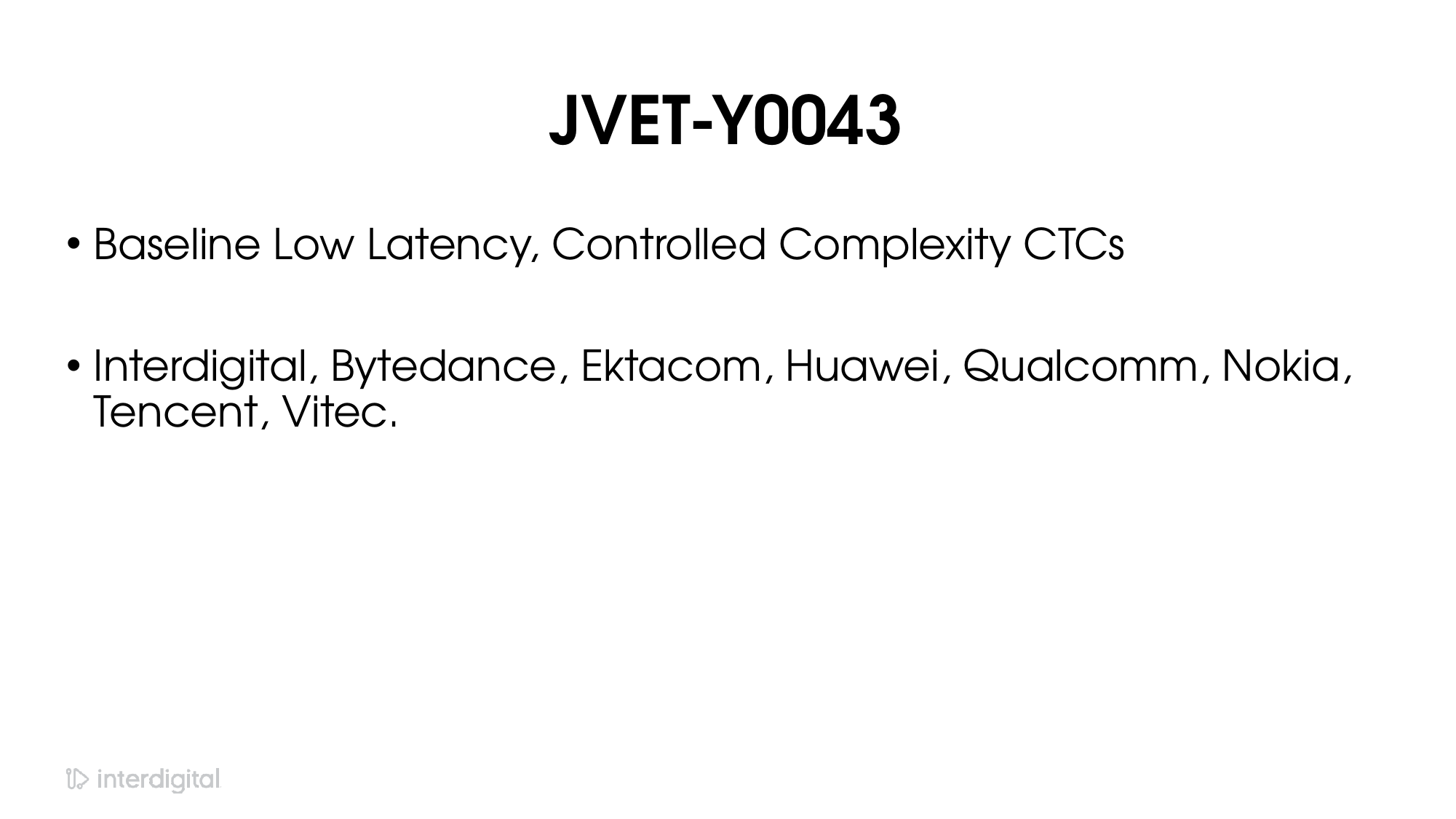

# JVET-Y0043
Baseline Low Latency, Controlled Complexity CTCs

Interdigital, Bytedance, Ektacom, Huawei, Qualcomm, Nokia, Tencent, Vitec.